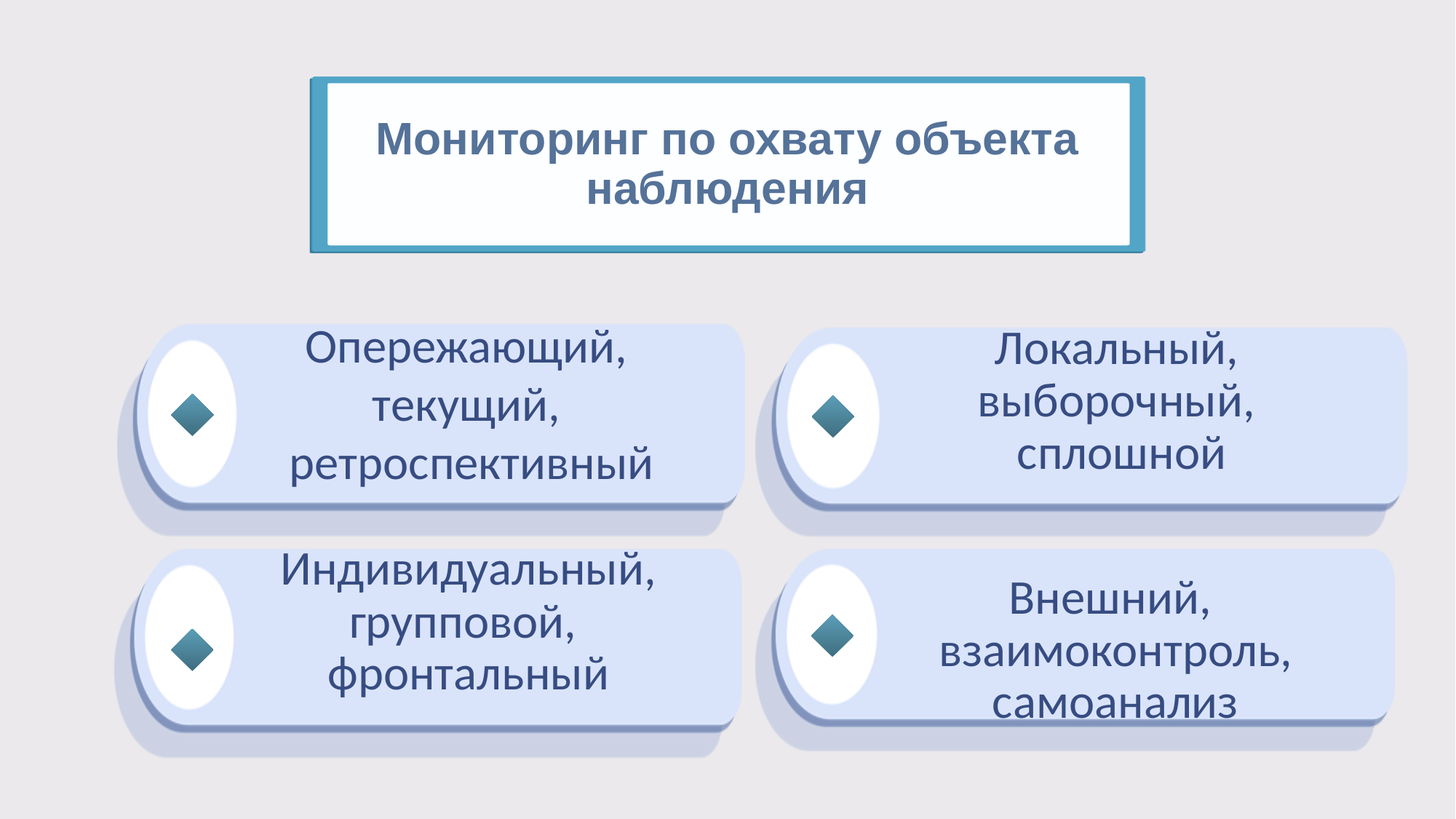

# Мониторинг по охвату объекта наблюдения
Опережающий,
текущий,
ретроспективный

Локальный,
выборочный,
сплошной

Индивидуальный, групповой,
фронтальный

Внешний,
взаимоконтроль, самоанализ